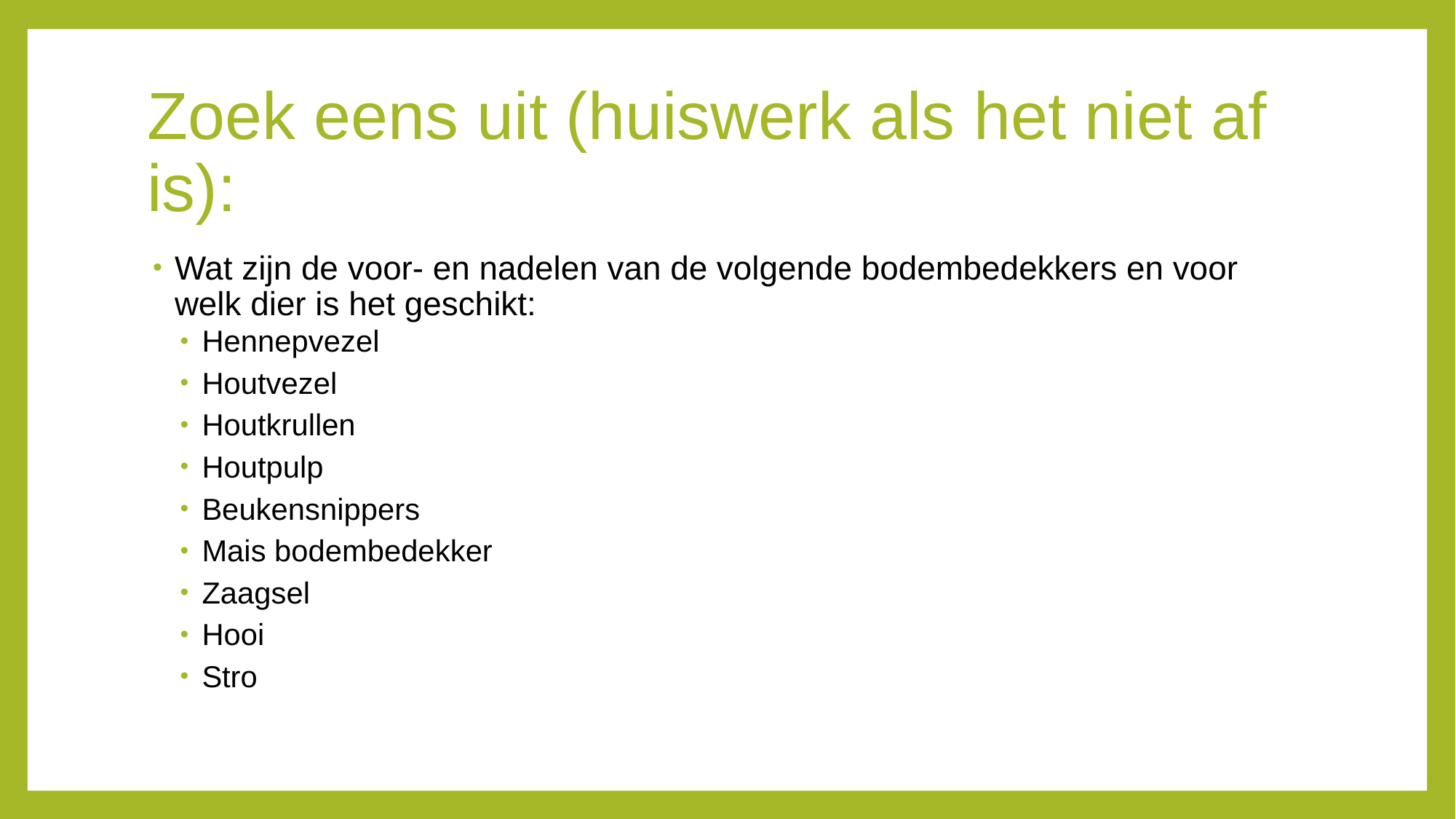

# Zoek eens uit (huiswerk als het niet af is):
Wat zijn de voor- en nadelen van de volgende bodembedekkers en voor welk dier is het geschikt:
Hennepvezel
Houtvezel
Houtkrullen
Houtpulp
Beukensnippers
Mais bodembedekker
Zaagsel
Hooi
Stro